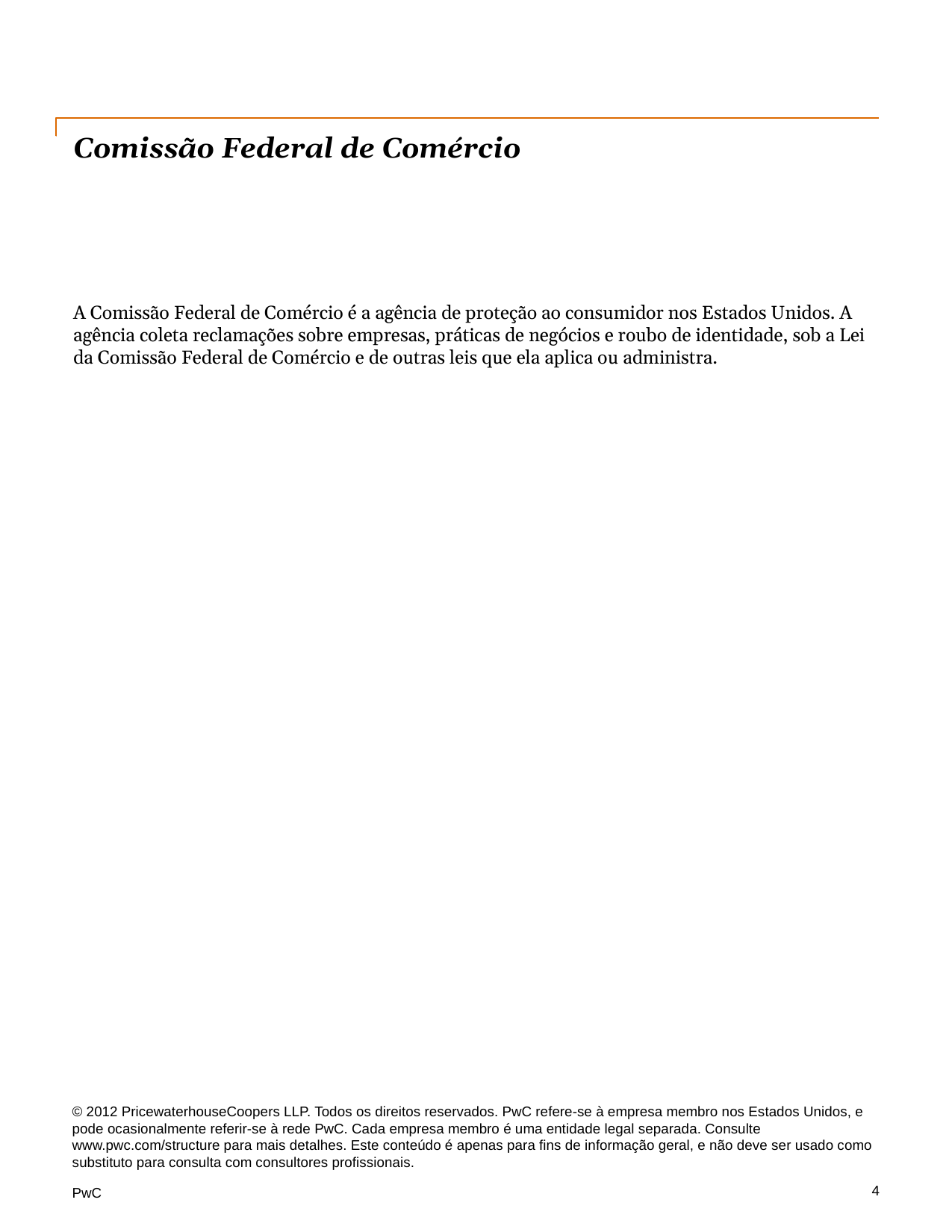

# Comissão Federal de Comércio
A Comissão Federal de Comércio é a agência de proteção ao consumidor nos Estados Unidos. A agência coleta reclamações sobre empresas, práticas de negócios e roubo de identidade, sob a Lei da Comissão Federal de Comércio e de outras leis que ela aplica ou administra.
© 2012 PricewaterhouseCoopers LLP. Todos os direitos reservados. PwC refere-se à empresa membro nos Estados Unidos, e pode ocasionalmente referir-se à rede PwC. Cada empresa membro é uma entidade legal separada. Consulte www.pwc.com/structure para mais detalhes. Este conteúdo é apenas para fins de informação geral, e não deve ser usado como substituto para consulta com consultores profissionais.
4